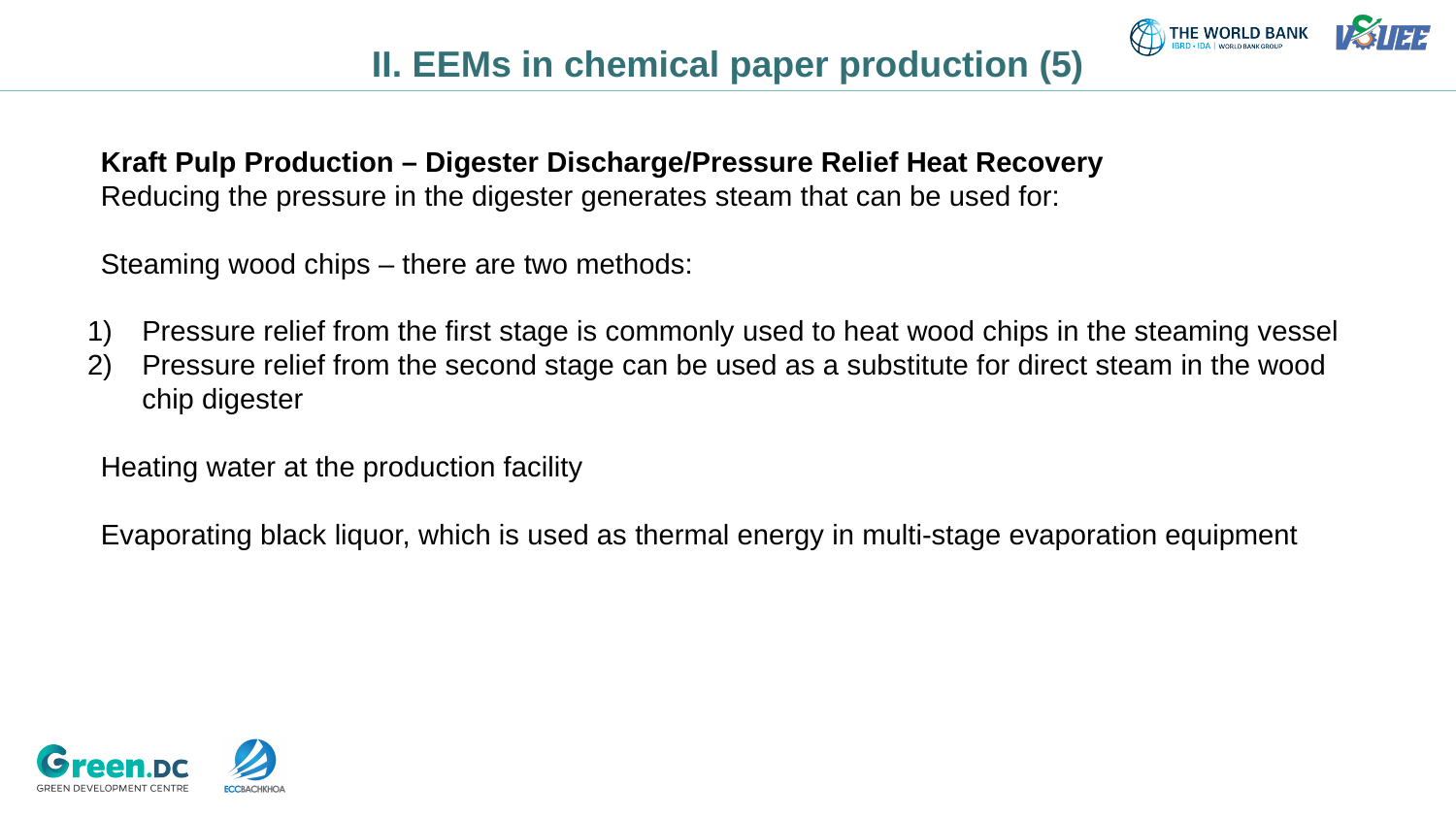

# II. EEMs in chemical paper production (5)
Kraft Pulp Production – Digester Discharge/Pressure Relief Heat Recovery
Reducing the pressure in the digester generates steam that can be used for:

Steaming wood chips – there are two methods:

Pressure relief from the first stage is commonly used to heat wood chips in the steaming vessel
Pressure relief from the second stage can be used as a substitute for direct steam in the wood chip digester

Heating water at the production facility

Evaporating black liquor, which is used as thermal energy in multi-stage evaporation equipment